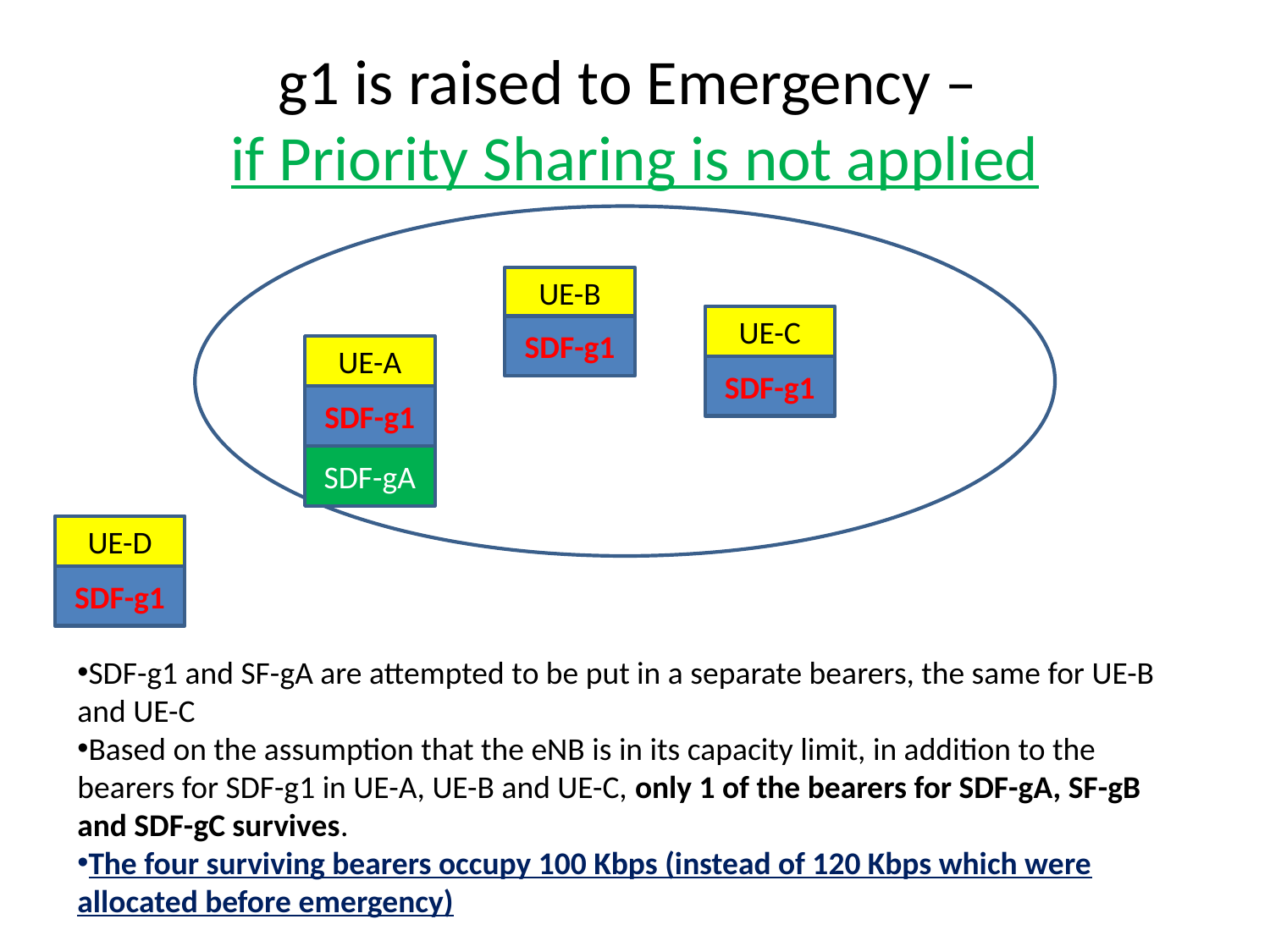

# g1 is raised to Emergency – if Priority Sharing is not applied

UE-B
SDF-g1
UE-C
SDF-g1
UE-A
SDF-g1
SDF-gA
UE-D
SDF-g1
SDF-g1 and SF-gA are attempted to be put in a separate bearers, the same for UE-B and UE-C
Based on the assumption that the eNB is in its capacity limit, in addition to the bearers for SDF-g1 in UE-A, UE-B and UE-C, only 1 of the bearers for SDF-gA, SF-gB and SDF-gC survives.
The four surviving bearers occupy 100 Kbps (instead of 120 Kbps which were allocated before emergency)